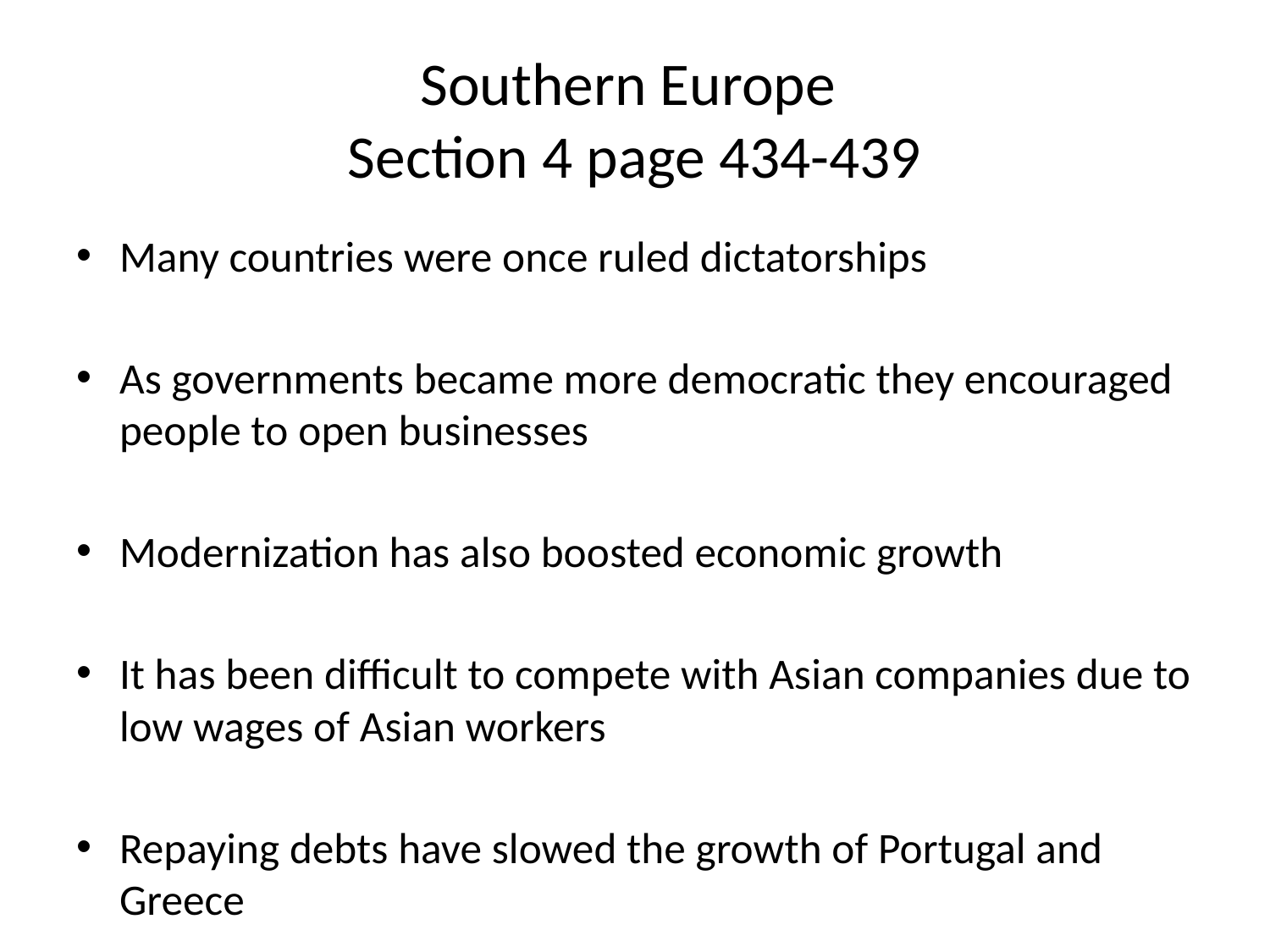

# Southern Europe Section 4 page 434-439
Many countries were once ruled dictatorships

As governments became more democratic they encouraged people to open businesses

Modernization has also boosted economic growth

It has been difficult to compete with Asian companies due to low wages of Asian workers

Repaying debts have slowed the growth of Portugal and Greece